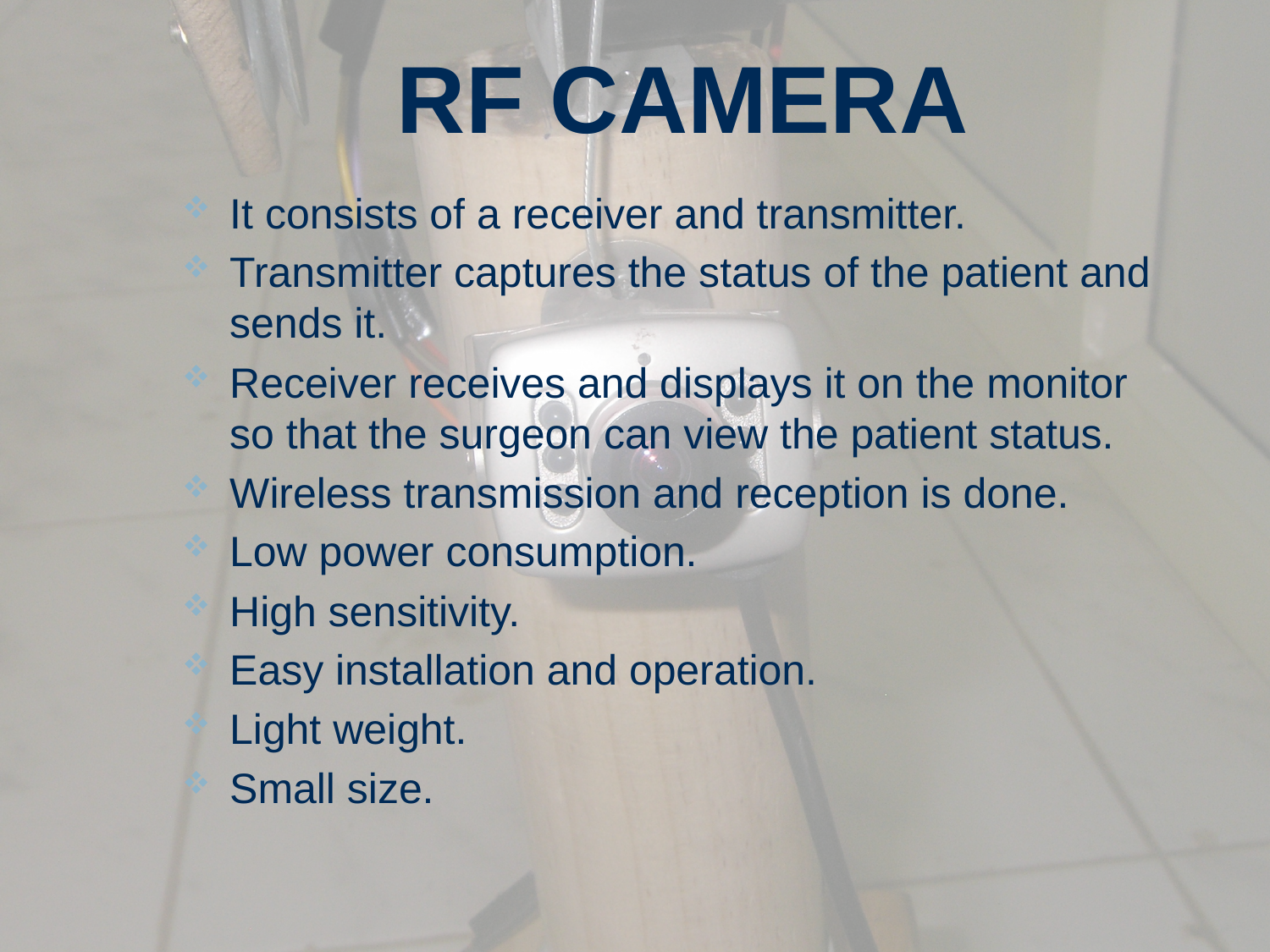

# RF Camera
It consists of a receiver and transmitter.
Transmitter captures the status of the patient and sends it.
Receiver receives and displays it on the monitor so that the surgeon can view the patient status.
Wireless transmission and reception is done.
Low power consumption.
High sensitivity.
Easy installation and operation.
Light weight.
Small size.